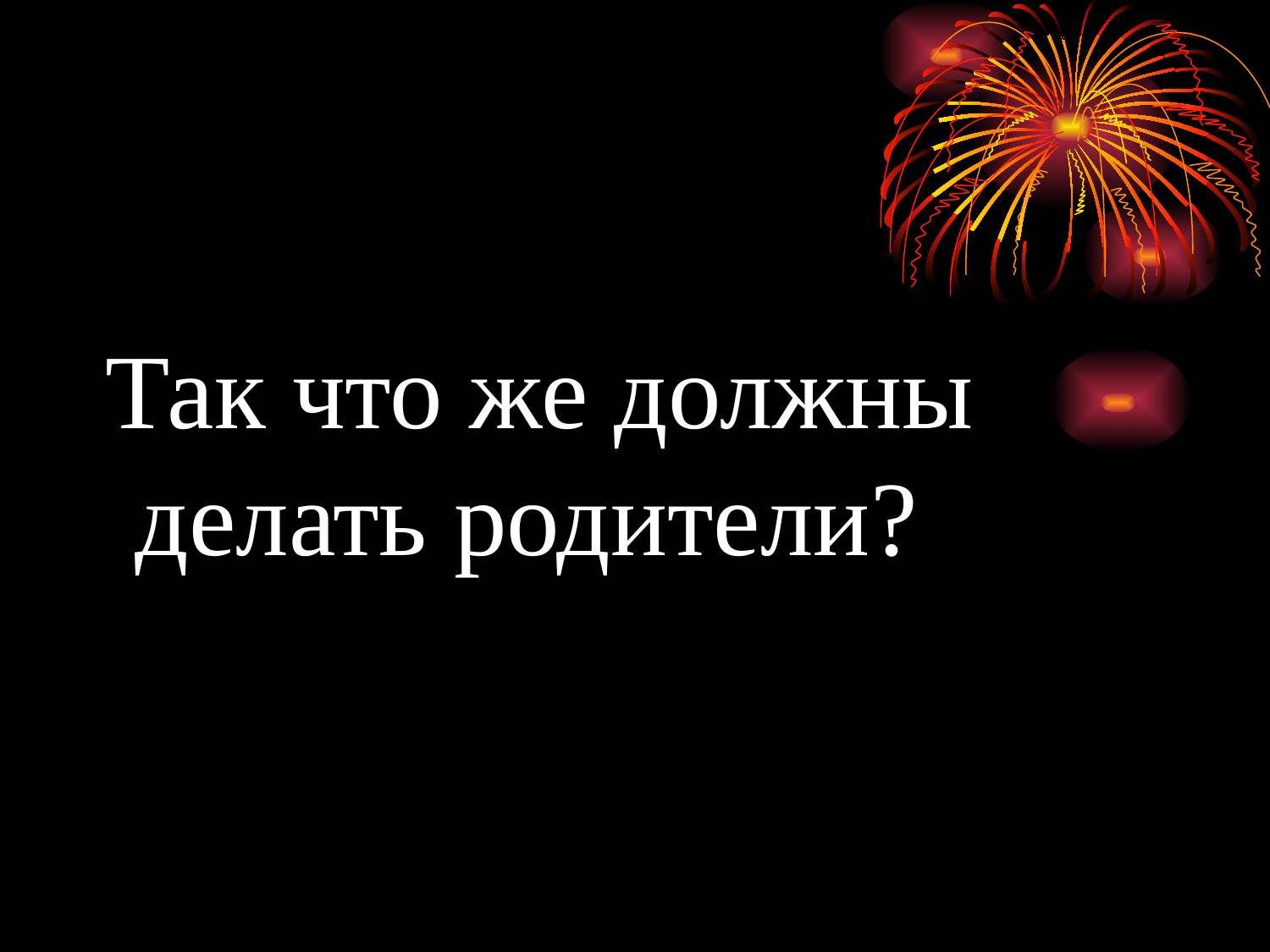

# Так что же должны делать родители?